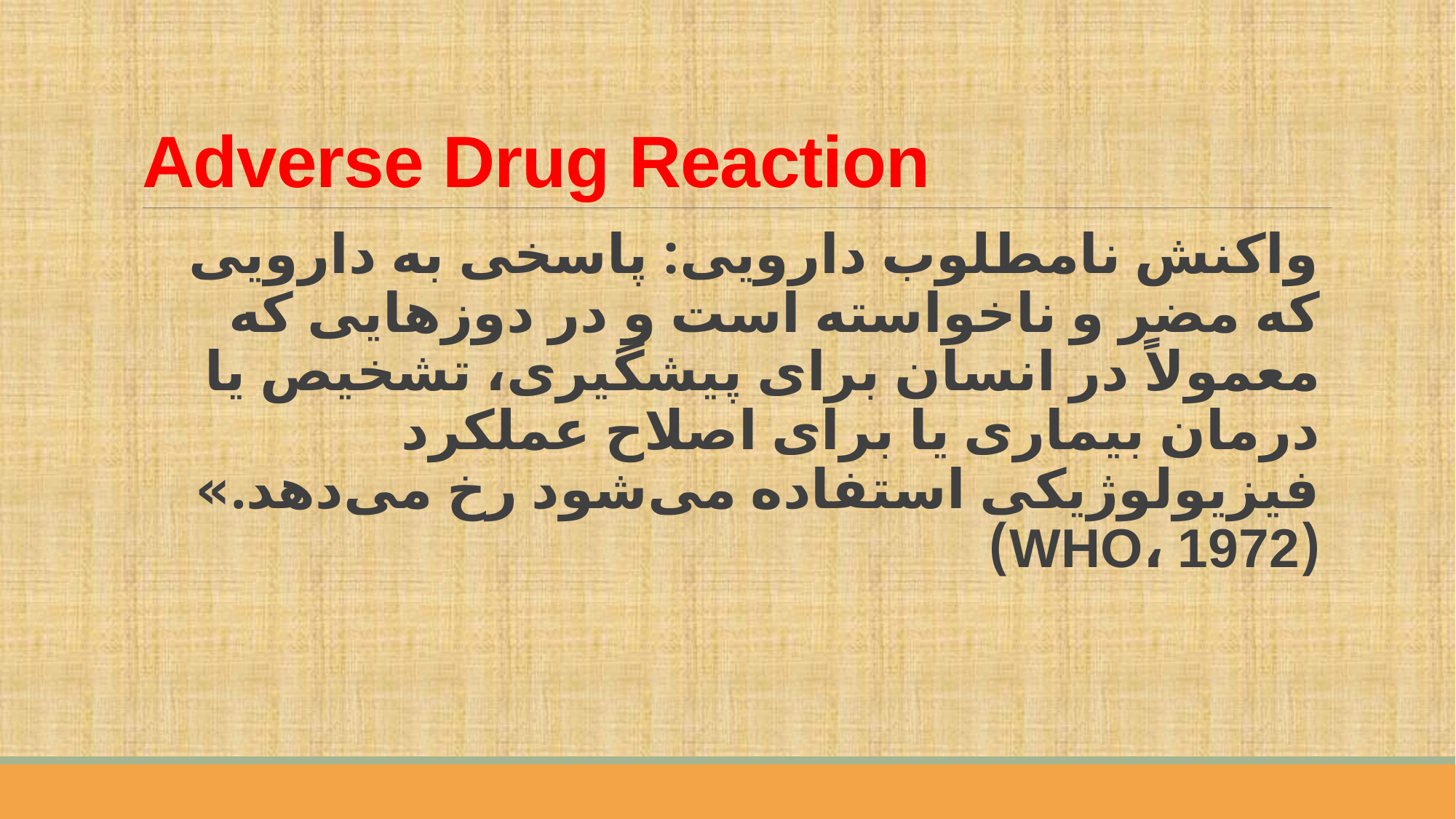

# Adverse Drug Reaction
واکنش نامطلوب دارویی: پاسخی به دارویی که مضر و ناخواسته است و در دوزهایی که معمولاً در انسان برای پیشگیری، تشخیص یا درمان بیماری یا برای اصلاح عملکرد فیزیولوژیکی استفاده می‌شود رخ می‌دهد.» (WHO، 1972)